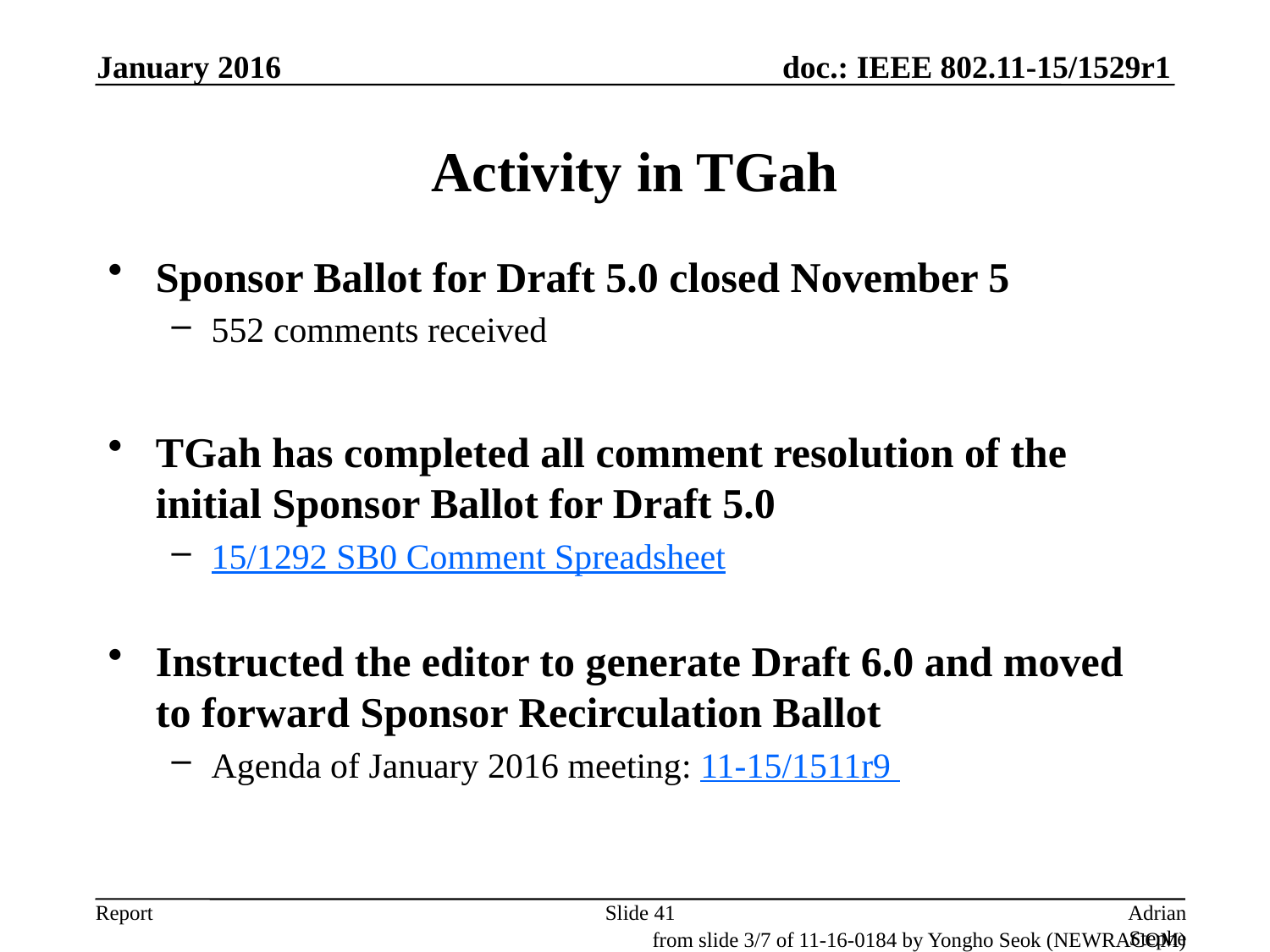

January 2016
# Activity in TGah
Sponsor Ballot for Draft 5.0 closed November 5
552 comments received

TGah has completed all comment resolution of the initial Sponsor Ballot for Draft 5.0
15/1292 SB0 Comment Spreadsheet

Instructed the editor to generate Draft 6.0 and moved to forward Sponsor Recirculation Ballot
Agenda of January 2016 meeting: 11-15/1511r9
Slide 41
Adrian Stephens, Intel Corporation
from slide 3/7 of 11-16-0184 by Yongho Seok (NEWRACOM)